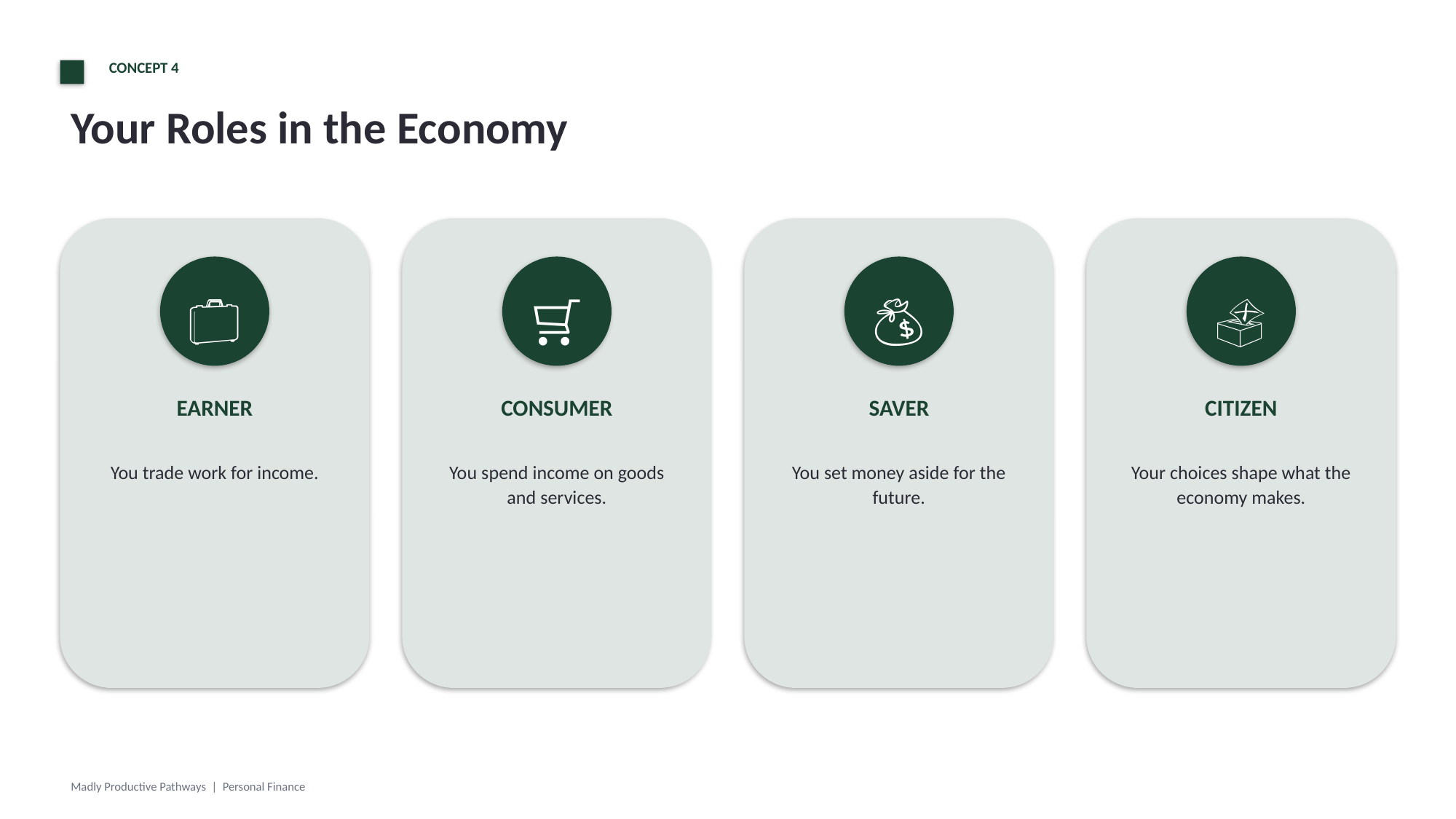

CONCEPT 4

Your Roles in the Economy

💼
🛒
💰
🗳
EARNER
CONSUMER
SAVER
CITIZEN
You trade work for income.
You spend income on goods and services.
You set money aside for the future.
Your choices shape what the economy makes.
Madly Productive Pathways  |  Personal Finance